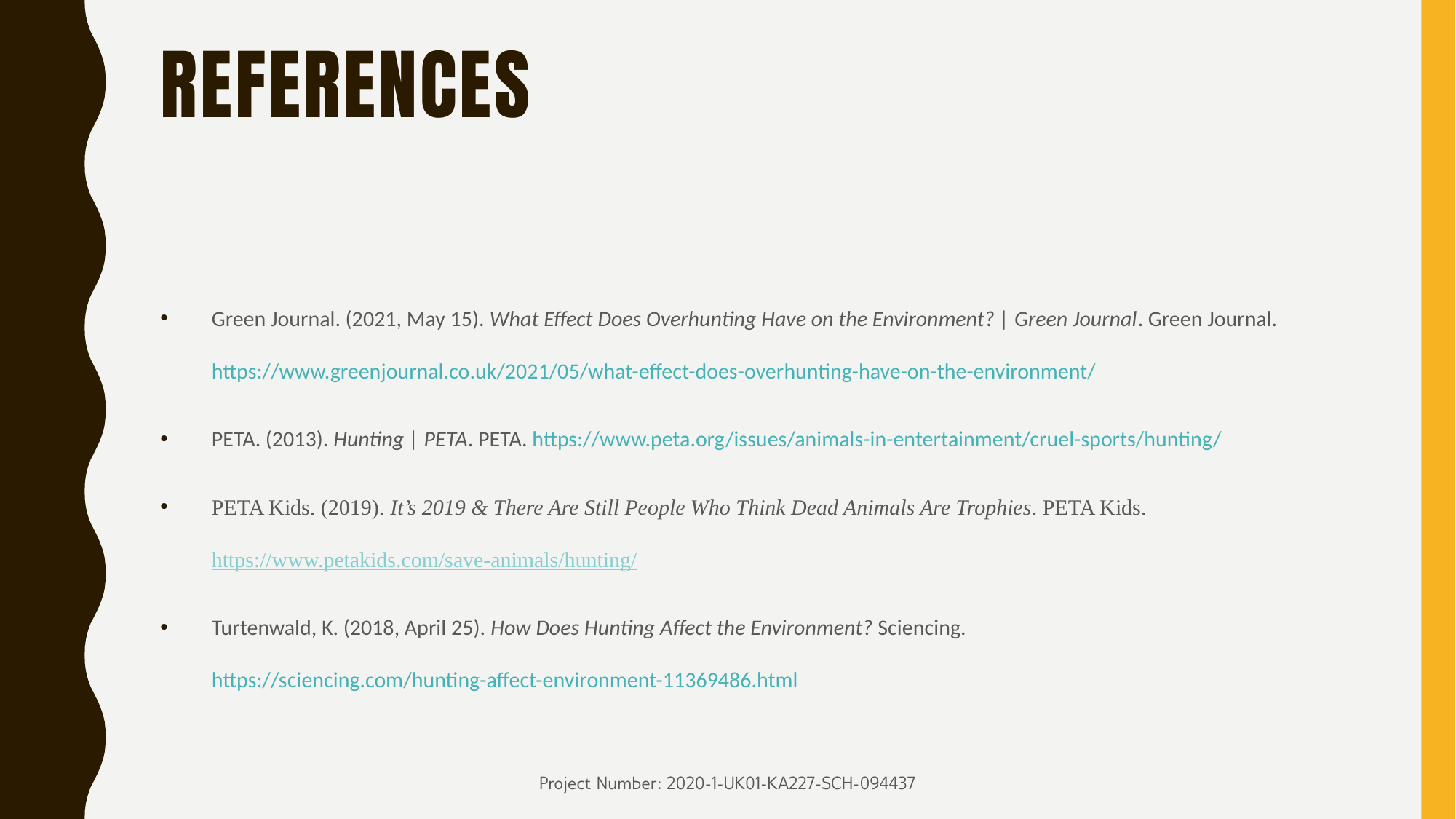

# References
Green Journal. (2021, May 15). What Effect Does Overhunting Have on the Environment? | Green Journal. Green Journal. https://www.greenjournal.co.uk/2021/05/what-effect-does-overhunting-have-on-the-environment/
PETA. (2013). Hunting | PETA. PETA. https://www.peta.org/issues/animals-in-entertainment/cruel-sports/hunting/
PETA Kids. (2019). It’s 2019 & There Are Still People Who Think Dead Animals Are Trophies. PETA Kids. https://www.petakids.com/save-animals/hunting/
Turtenwald, K. (2018, April 25). How Does Hunting Affect the Environment? Sciencing. https://sciencing.com/hunting-affect-environment-11369486.html

Project Number: 2020-1-UK01-KA227-SCH-094437